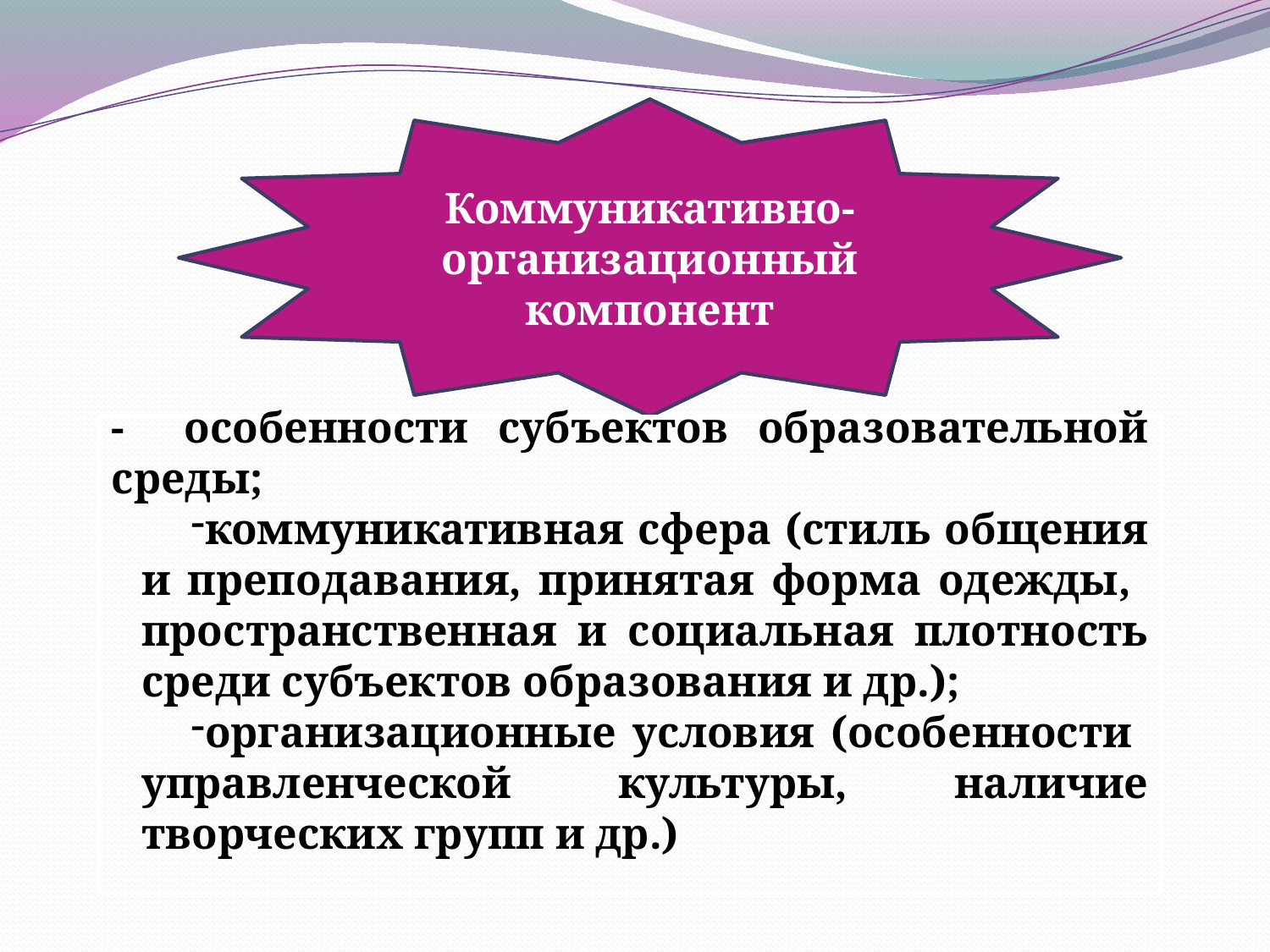

Коммуникативно-организационный компонент
-  особенности субъектов образовательной среды;
коммуникативная сфера (стиль общения и преподавания, принятая форма одежды,  пространственная и социальная плотность среди субъектов образования и др.);
организационные условия (особенности  управленческой культуры, наличие творческих групп и др.)